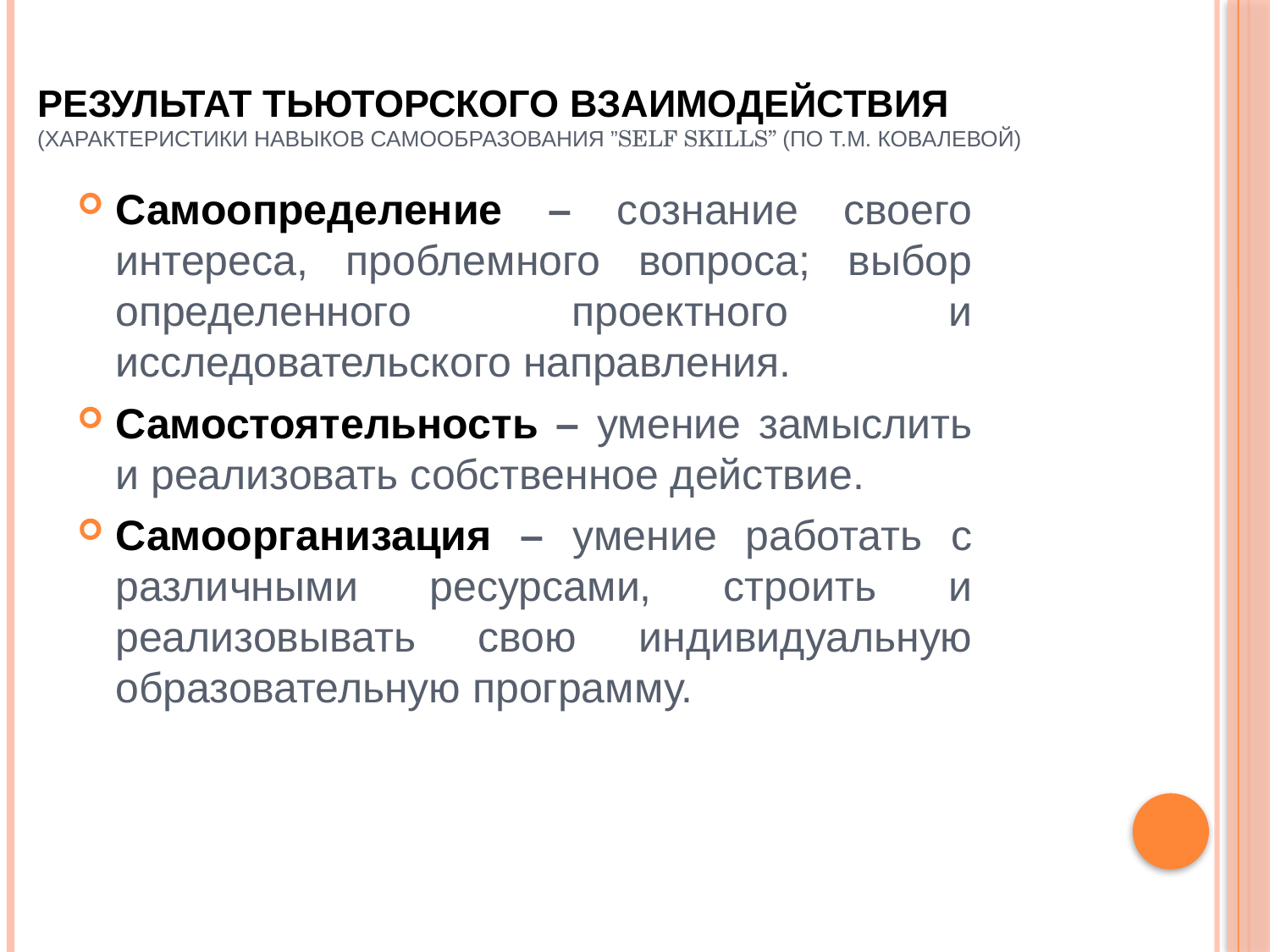

# Результат тьюторского взаимодействия (Характеристики навыков самообразования ”self skills” (по Т.М. Ковалевой)
Самоопределение – сознание своего интереса, проблемного вопроса; выбор определенного проектного и исследовательского направления.
Самостоятельность – умение замыслить и реализовать собственное действие.
Самоорганизация – умение работать с различными ресурсами, строить и реализовывать свою индивидуальную образовательную программу.